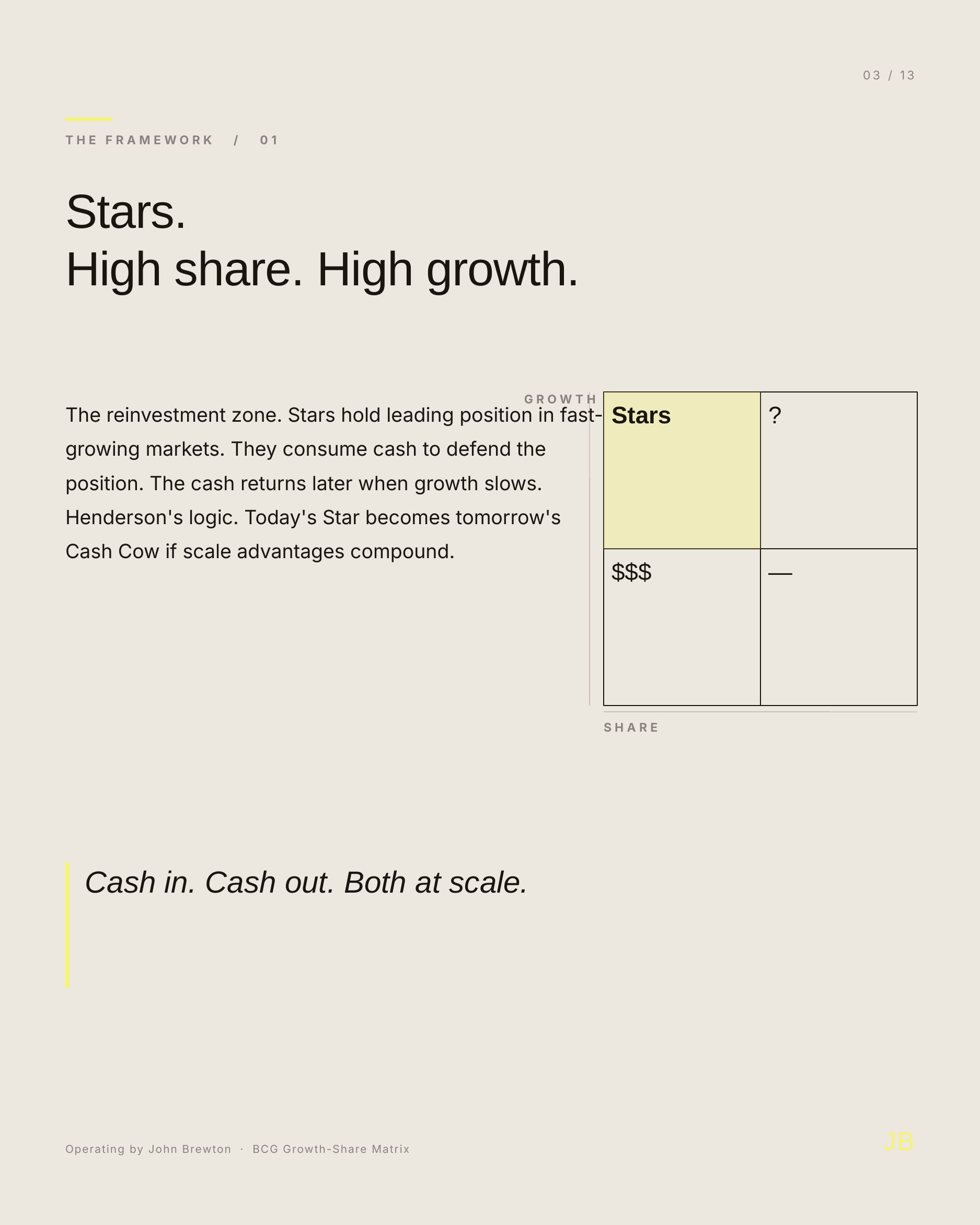

03 / 13

THE FRAMEWORK   /   01
Stars.
High share. High growth.
The reinvestment zone. Stars hold leading position in fast-growing markets. They consume cash to defend the position. The cash returns later when growth slows. Henderson's logic. Today's Star becomes tomorrow's Cash Cow if scale advantages compound.
GROWTH

Stars
?

$$$
—

SHARE

Cash in. Cash out. Both at scale.
JB
Operating by John Brewton  ·  BCG Growth-Share Matrix